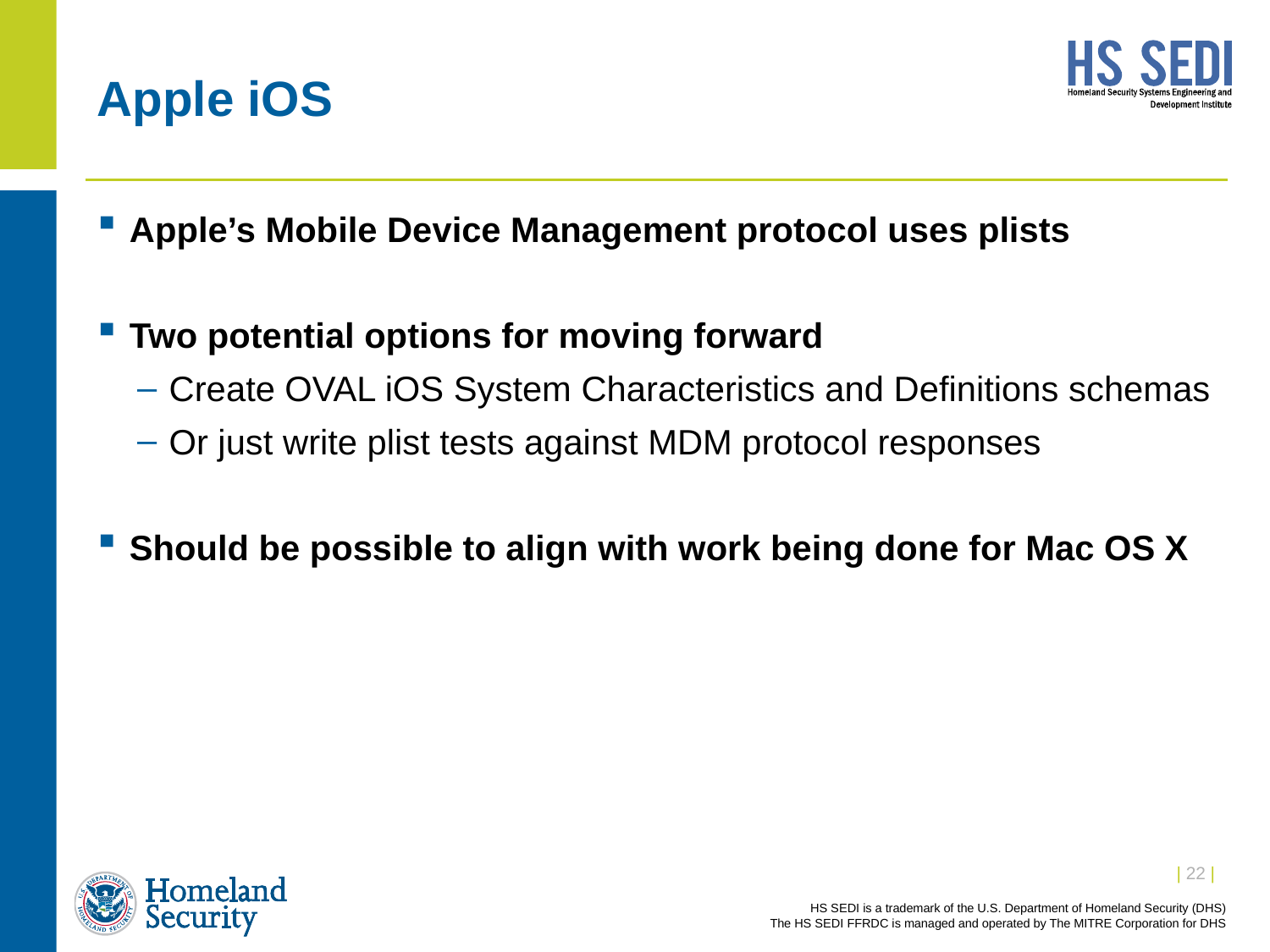

# Apple iOS
Apple’s Mobile Device Management protocol uses plists

Two potential options for moving forward
Create OVAL iOS System Characteristics and Definitions schemas
Or just write plist tests against MDM protocol responses

Should be possible to align with work being done for Mac OS X

| 22 |